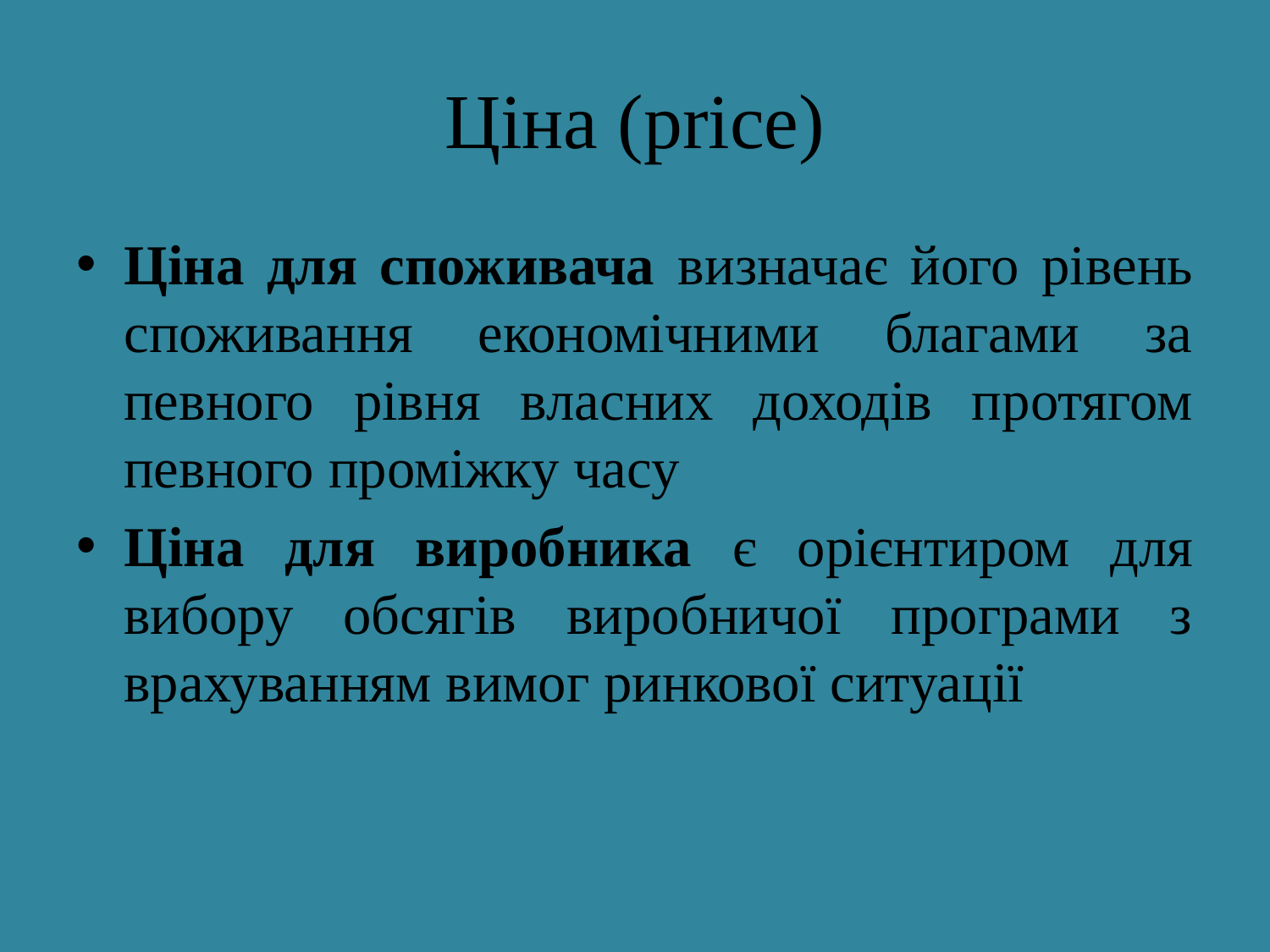

# Ціна (price)
Ціна для споживача визначає його рівень споживання економічними благами за певного рівня власних доходів протягом певного проміжку часу
Ціна для виробника є орієнтиром для вибору обсягів виробничої програми з врахуванням вимог ринкової ситуації